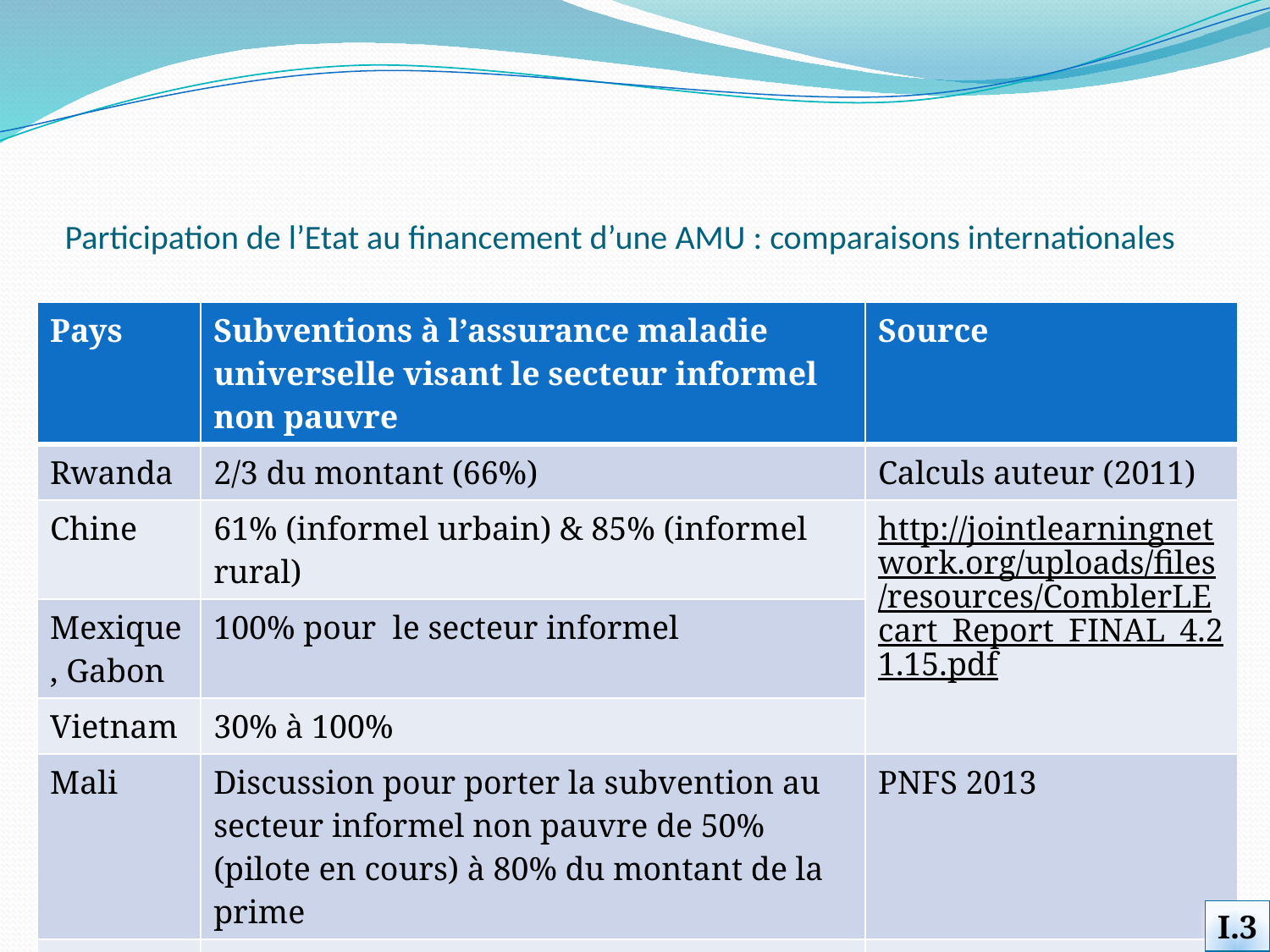

# Participation de l’Etat au financement d’une AMU : comparaisons internationales
| Pays | Subventions à l’assurance maladie universelle visant le secteur informel non pauvre | Source |
| --- | --- | --- |
| Rwanda | 2/3 du montant (66%) | Calculs auteur (2011) |
| Chine | 61% (informel urbain) & 85% (informel rural) | http://jointlearningnetwork.org/uploads/files/resources/ComblerLEcart\_Report\_FINAL\_4.21.15.pdf |
| Mexique, Gabon | 100% pour le secteur informel |  |
| Vietnam | 30% à 100% |  |
| Mali | Discussion pour porter la subvention au secteur informel non pauvre de 50% (pilote en cours) à 80% du montant de la prime | PNFS 2013 |
| Ghana | 100% (<18 ans, femmes enceintes, personnes âgées) |  |
I.3